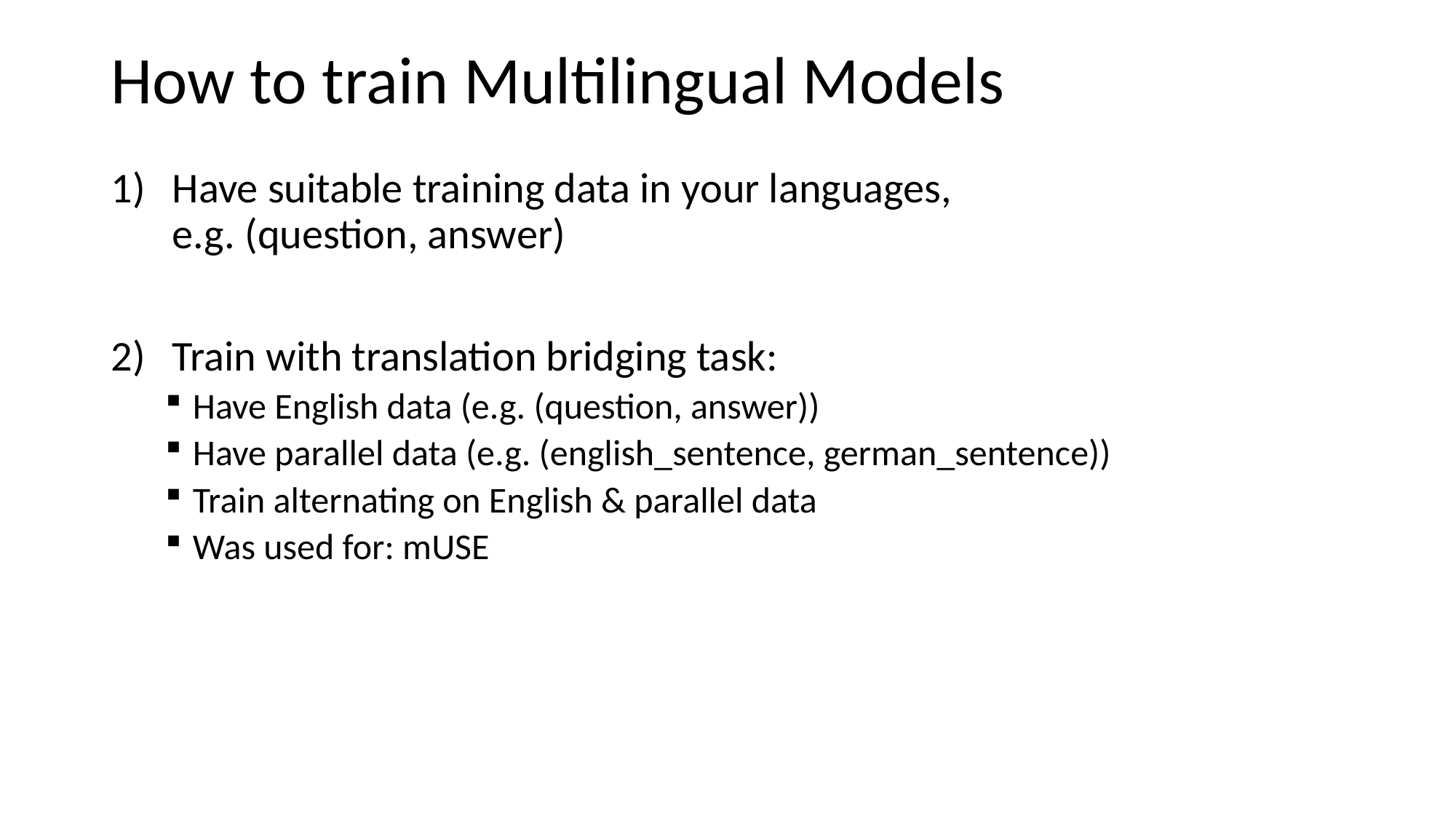

# How to train Multilingual Models
Have suitable training data in your languages,
e.g. (question, answer)

Train with translation bridging task:
Have English data (e.g. (question, answer))
Have parallel data (e.g. (english_sentence, german_sentence))
Train alternating on English & parallel data
Was used for: mUSE